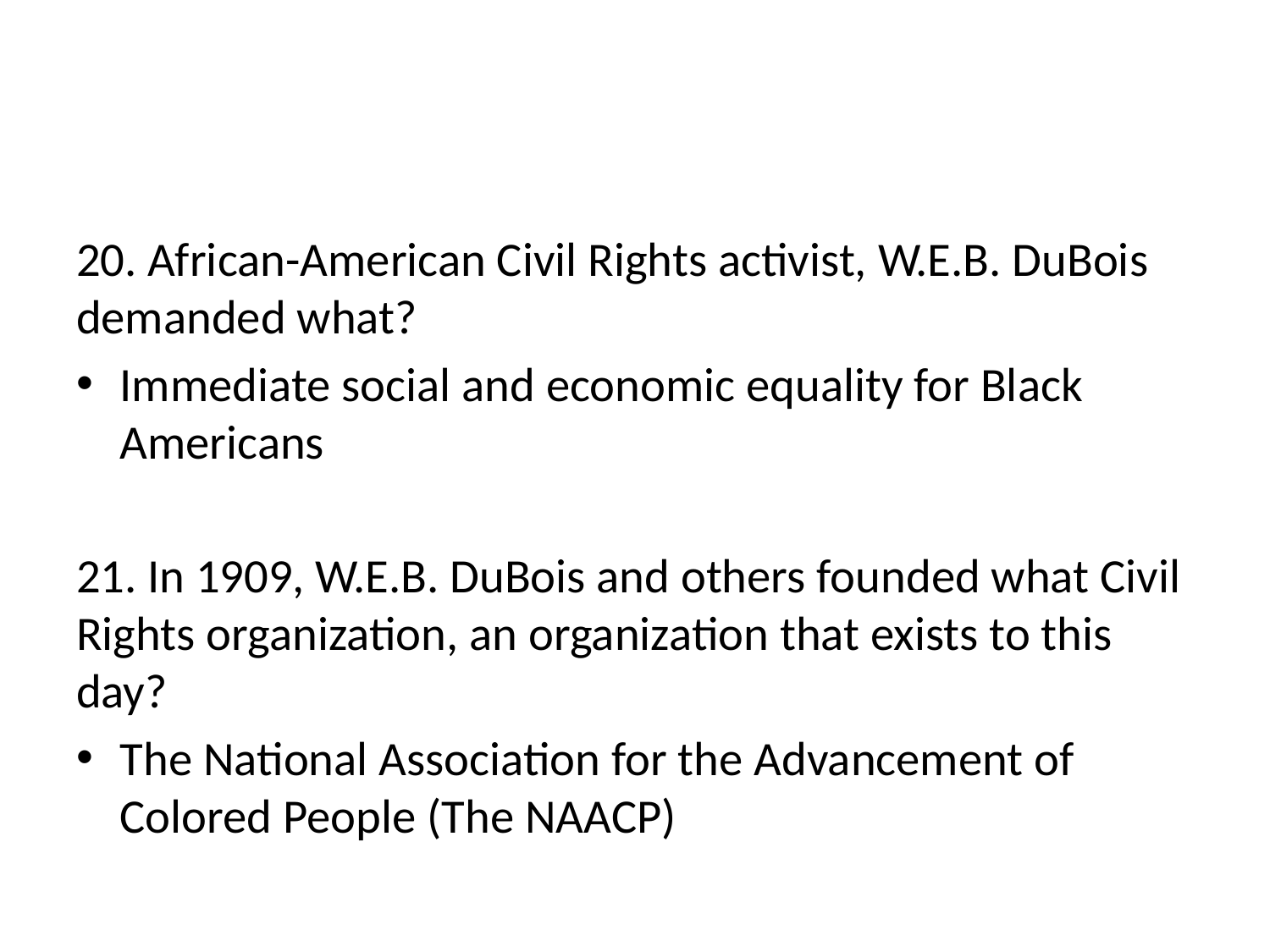

#
20. African-American Civil Rights activist, W.E.B. DuBois demanded what?
Immediate social and economic equality for Black Americans

21. In 1909, W.E.B. DuBois and others founded what Civil Rights organization, an organization that exists to this day?
The National Association for the Advancement of Colored People (The NAACP)